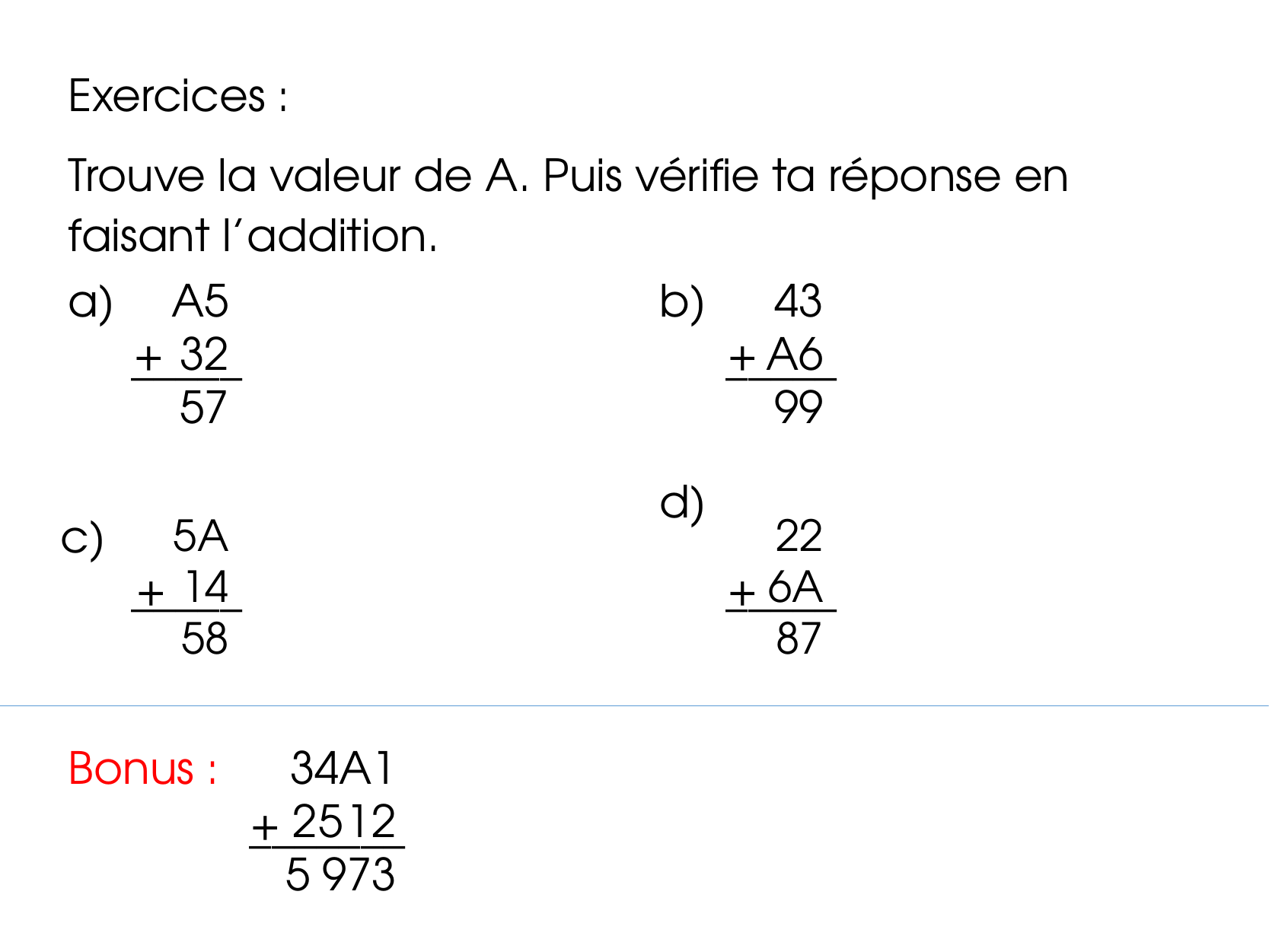

Exercices :
Trouve la valeur de A. Puis vérifie ta réponse en faisant l’addition.
a)
 A5
 32
  57
+
 _____
b)
 43
 A6
  99
+
 _____
d)
c)
5A​14
 58
+
 _____
22
​6A
 87
+
 _____
Bonus :
34A1
​2 5 1 2
5 973
+
 _______